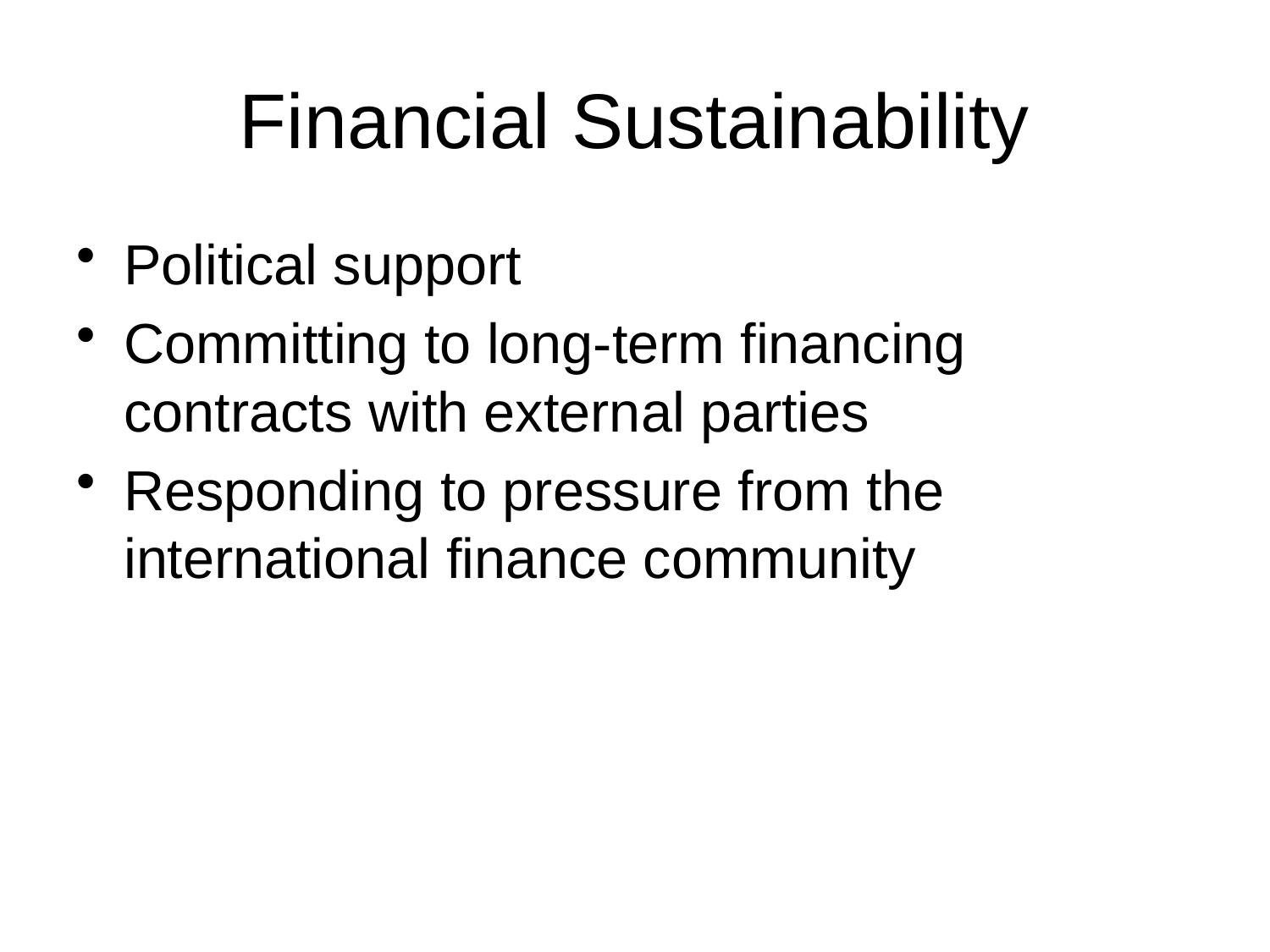

# Financial Sustainability
Political support
Committing to long-term financing contracts with external parties
Responding to pressure from the international finance community